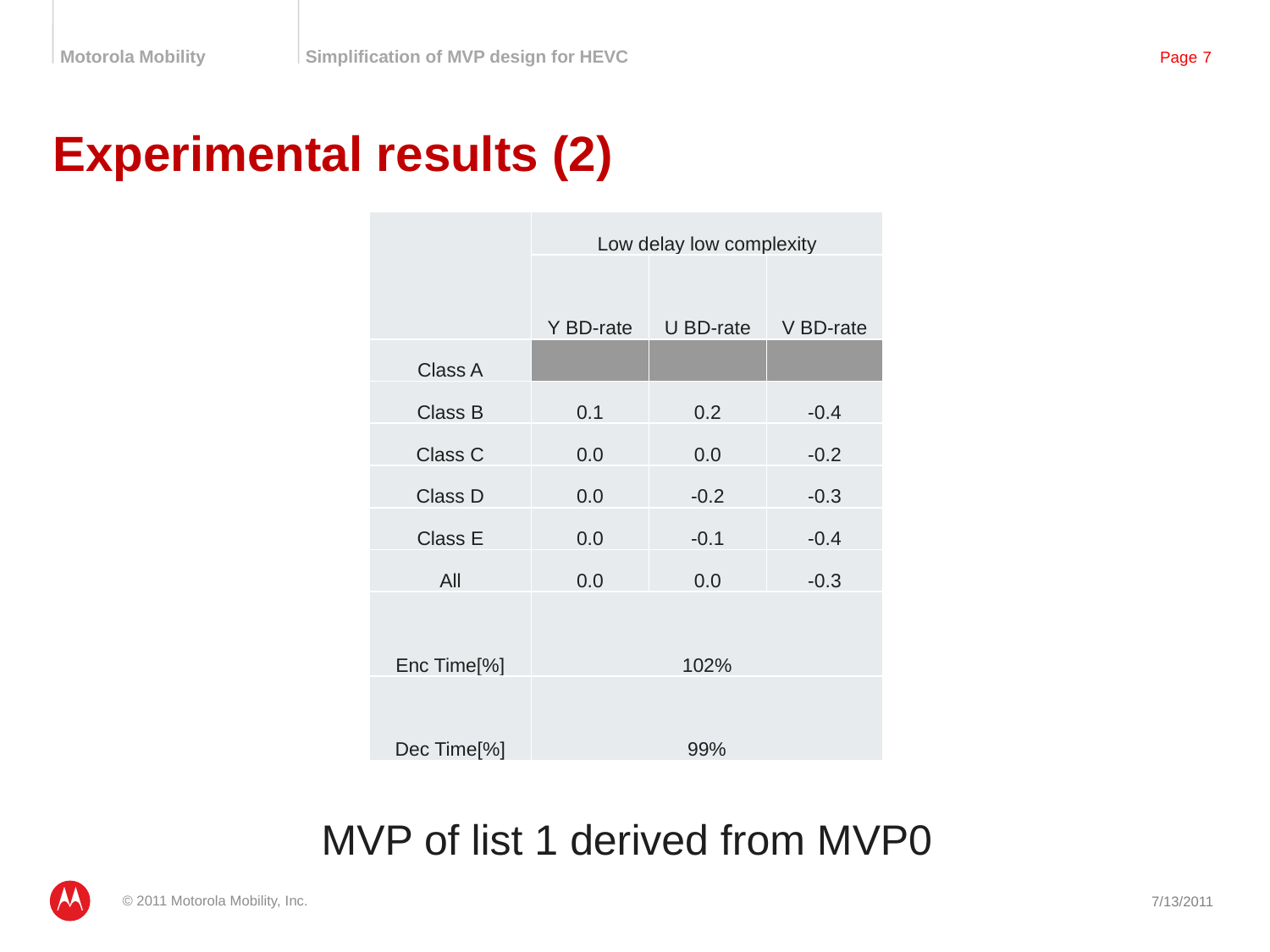

# Experimental results (2)
|  | Low delay low complexity |  |  |
| --- | --- | --- | --- |
|  | Y BD-rate | U BD-rate | V BD-rate |
| Class A |  |  |  |
| Class B | 0.1 | 0.2 | -0.4 |
| Class C | 0.0 | 0.0 | -0.2 |
| Class D | 0.0 | -0.2 | -0.3 |
| Class E | 0.0 | -0.1 | -0.4 |
| All | 0.0 | 0.0 | -0.3 |
| Enc Time[%] | 102% |  |  |
| Dec Time[%] | 99% |  |  |

MVP of list 1 derived from MVP0
© 2011 Motorola Mobility, Inc.
7/13/2011